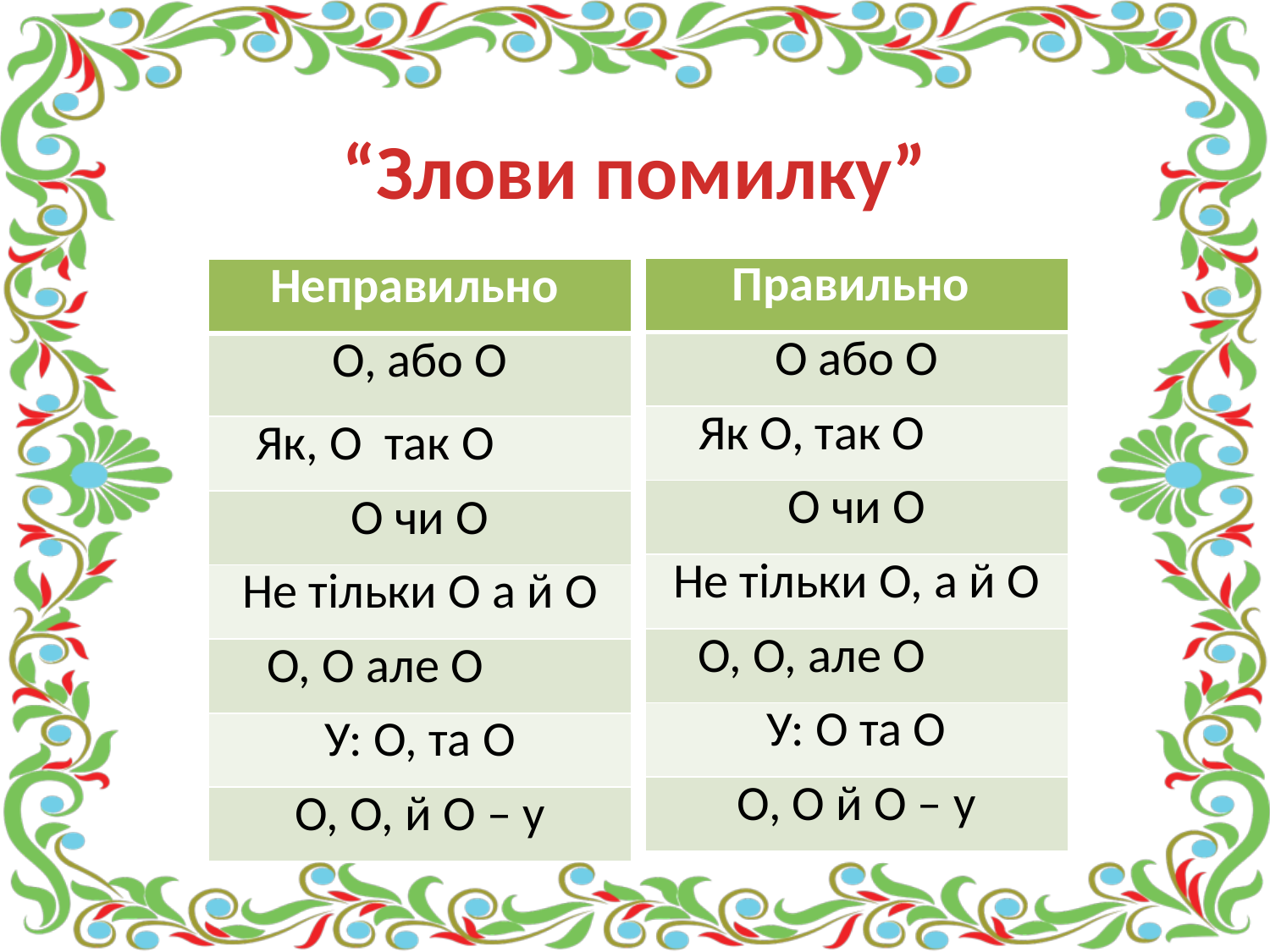

# “Злови помилку”
| Правильно |
| --- |
| О або О |
| Як О, так О |
| О чи О |
| Не тільки О, а й О |
| О, О, але О |
| У: О та О |
| О, О й О – у |
| Неправильно |
| --- |
| О, або О |
| Як, О так О |
| О чи О |
| Не тільки О а й О |
| О, О але О |
| У: О, та О |
| О, О, й О – у |